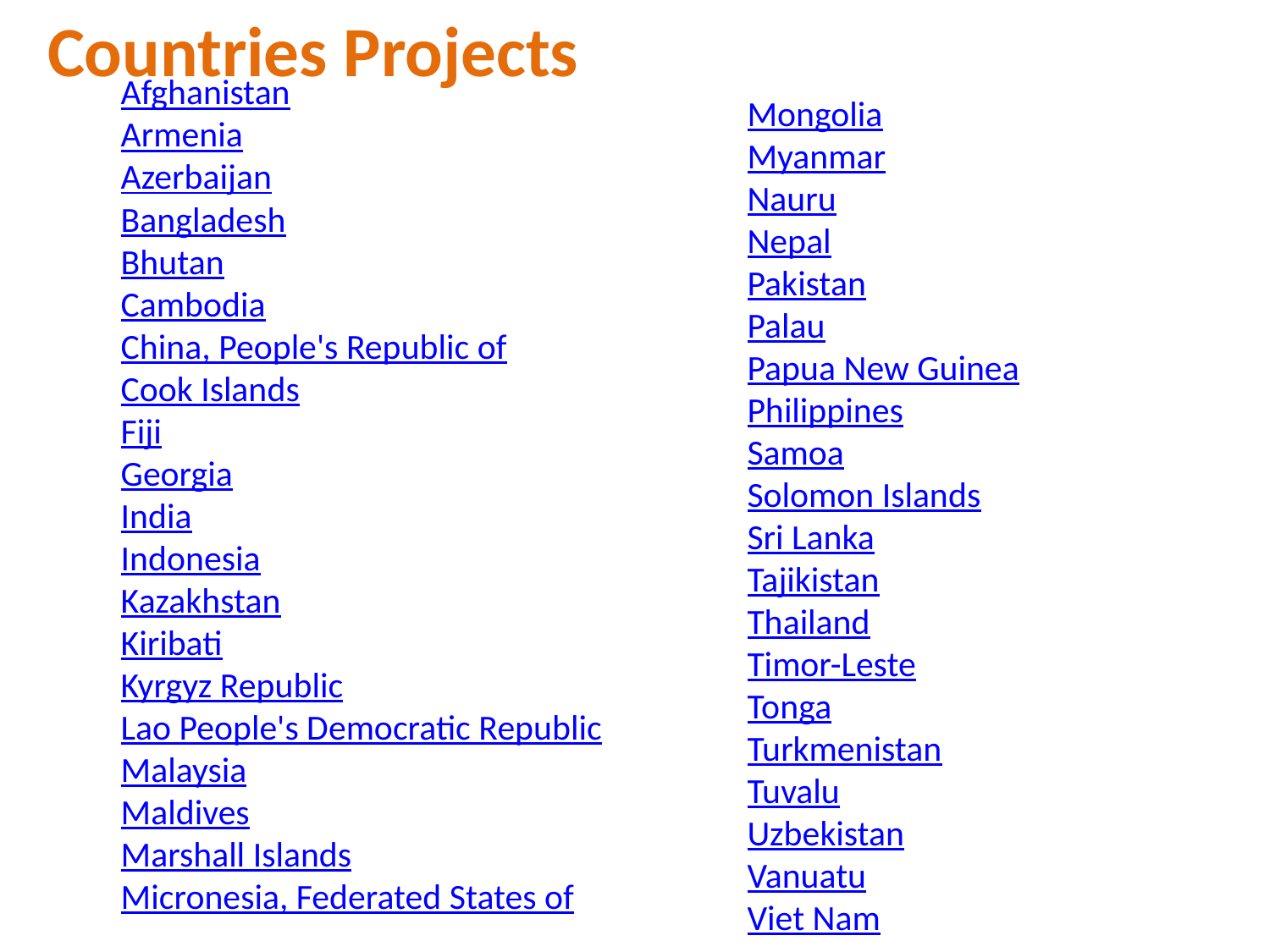

Countries Projects
Afghanistan
Armenia
Azerbaijan
Bangladesh
Bhutan
Cambodia
China, People's Republic of
Cook Islands
Fiji
Georgia
India
Indonesia
Kazakhstan
Kiribati
Kyrgyz Republic
Lao People's Democratic Republic
Malaysia
Maldives
Marshall Islands
Micronesia, Federated States of

Mongolia
Myanmar
Nauru
Nepal
Pakistan
Palau
Papua New Guinea
Philippines
Samoa
Solomon Islands
Sri Lanka
Tajikistan
Thailand
Timor-Leste
Tonga
Turkmenistan
Tuvalu
Uzbekistan
Vanuatu
Viet Nam